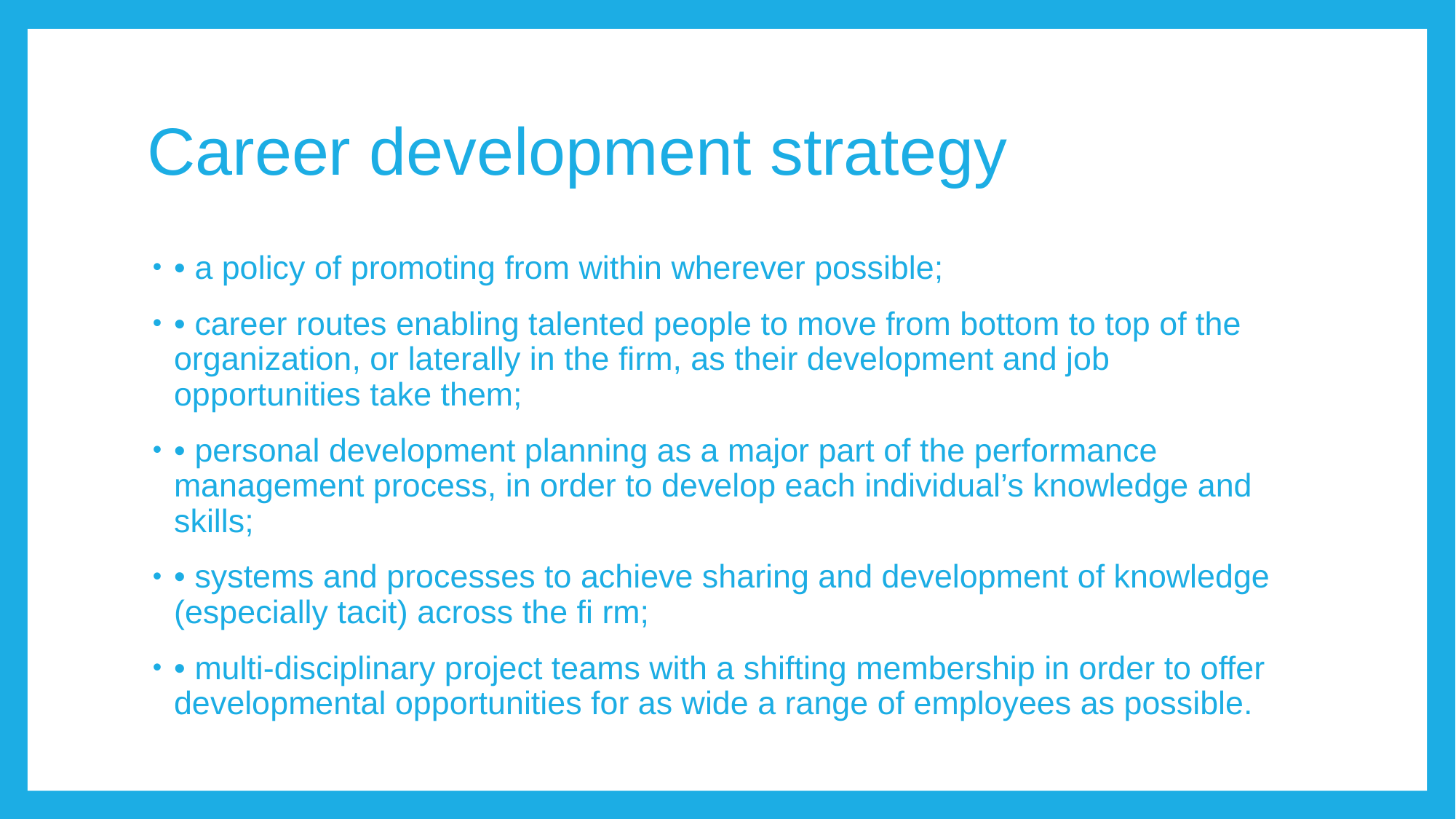

# Career development strategy
• a policy of promoting from within wherever possible;
• career routes enabling talented people to move from bottom to top of the organization, or laterally in the firm, as their development and job opportunities take them;
• personal development planning as a major part of the performance management process, in order to develop each individual’s knowledge and skills;
• systems and processes to achieve sharing and development of knowledge (especially tacit) across the fi rm;
• multi-disciplinary project teams with a shifting membership in order to offer developmental opportunities for as wide a range of employees as possible.